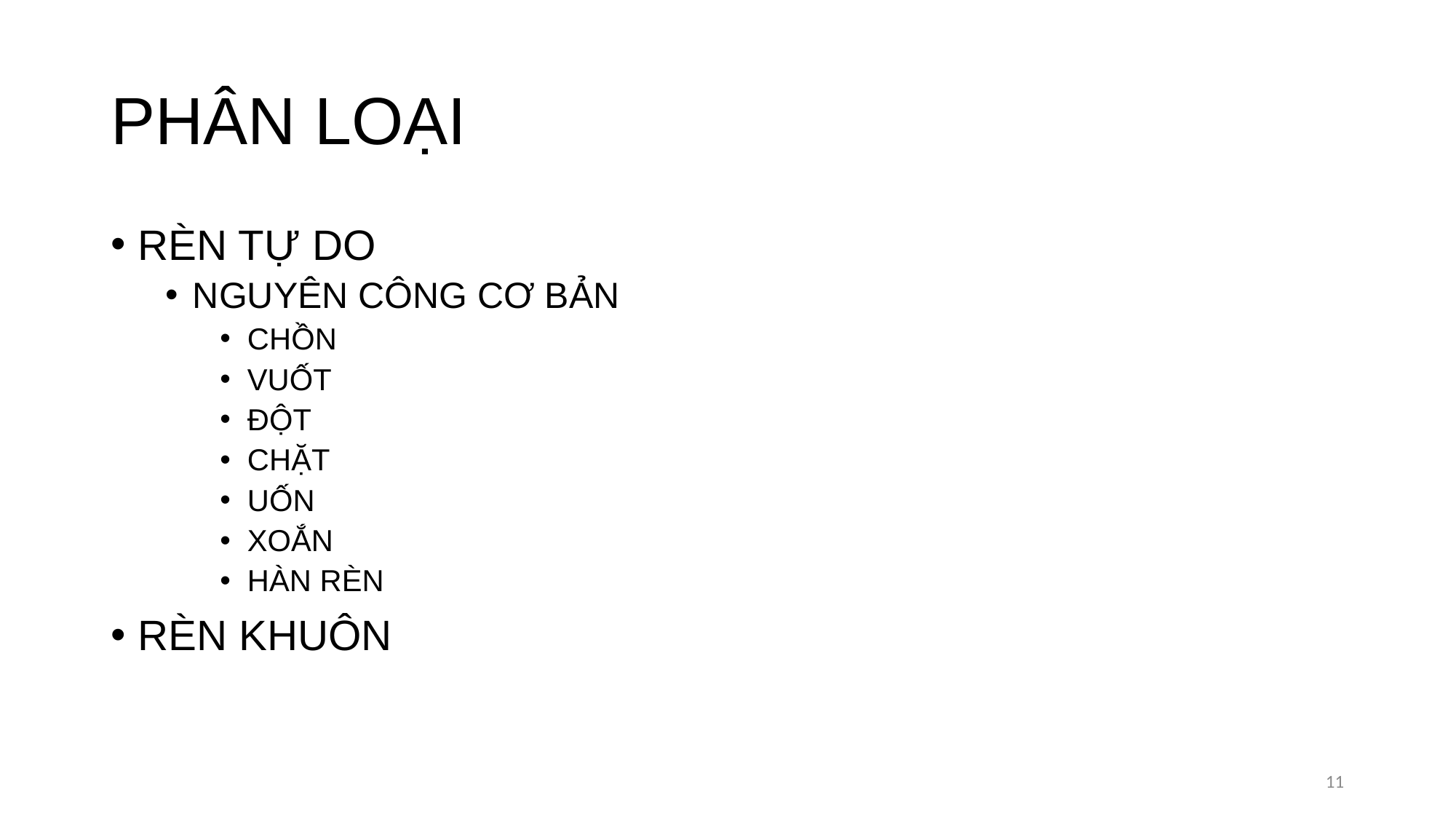

# PHÂN LOẠI
RÈN TỰ DO
NGUYÊN CÔNG CƠ BẢN
CHỒN
VUỐT
ĐỘT
CHẶT
UỐN
XOẮN
HÀN RÈN
RÈN KHUÔN

11